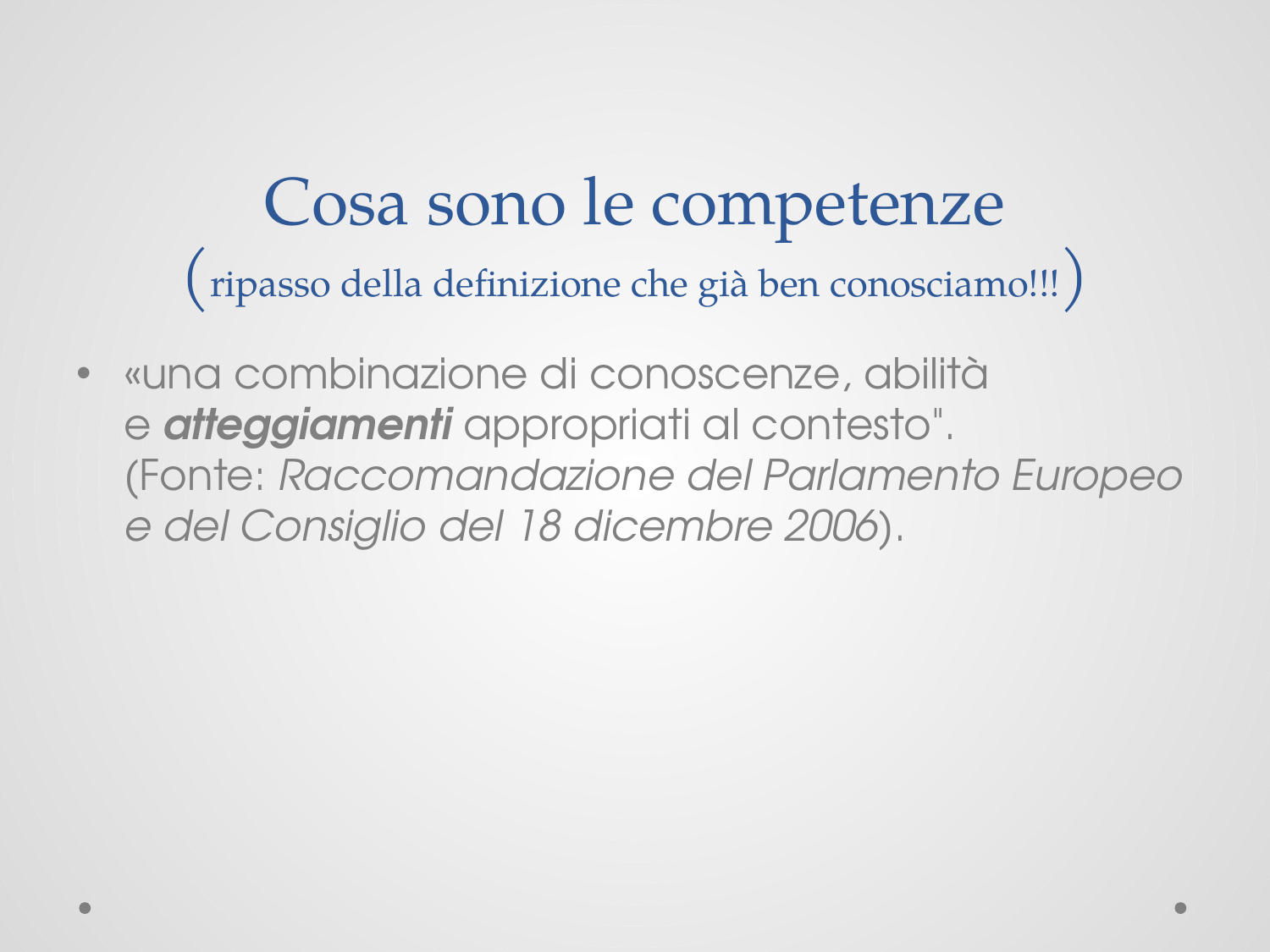

# Cosa sono le competenze (ripasso della definizione che già ben conosciamo!!!)

«una combinazione di conoscenze, abilità e atteggiamenti appropriati al contesto". (Fonte: Raccomandazione del Parlamento Europeo e del Consiglio del 18 dicembre 2006).